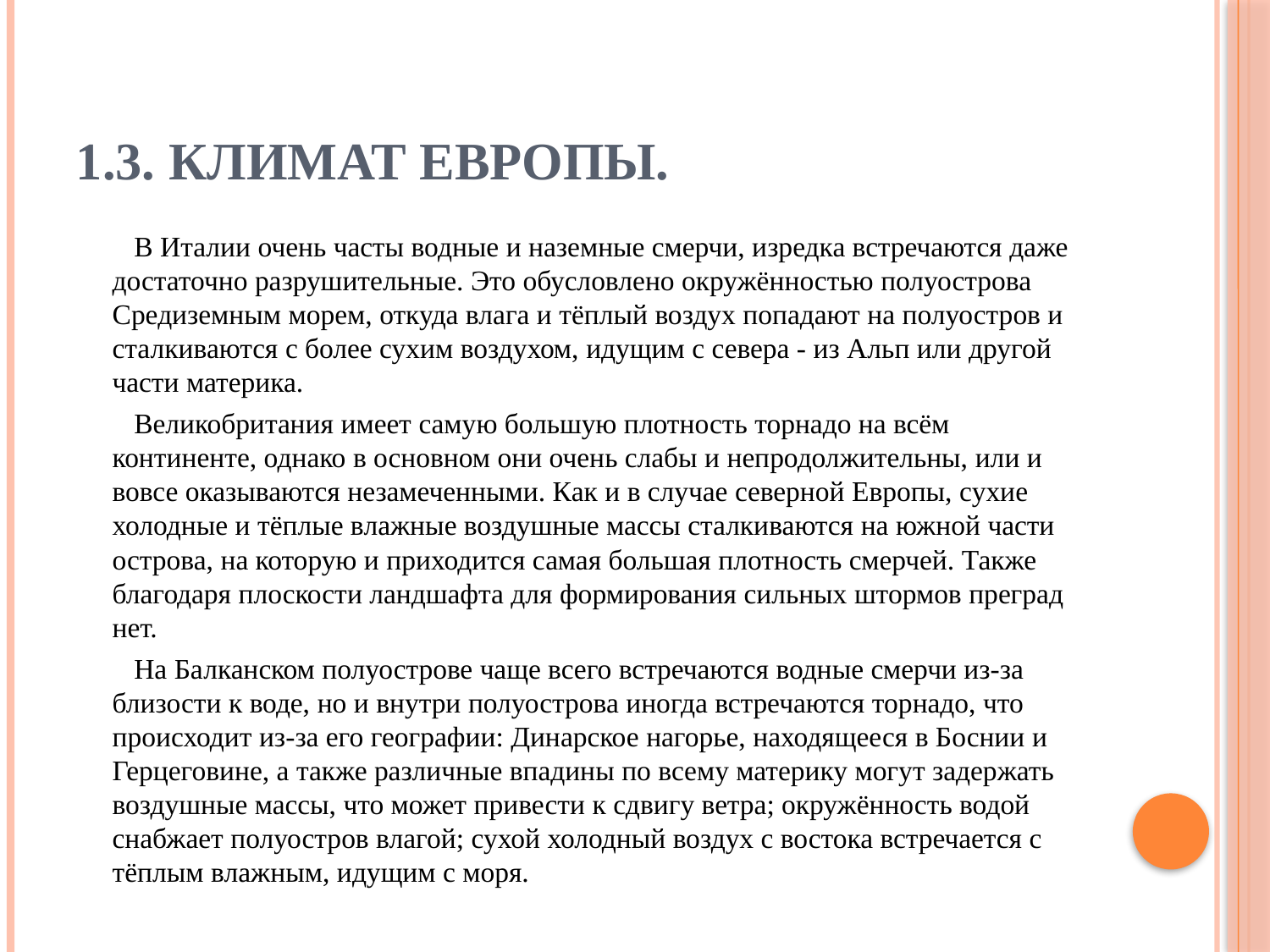

# 1.3. Климат Европы.
	   В Италии очень часты водные и наземные смерчи, изредка встречаются даже достаточно разрушительные. Это обусловлено окружённостью полуострова Средиземным морем, откуда влага и тёплый воздух попадают на полуостров и сталкиваются с более сухим воздухом, идущим с севера - из Альп или другой части материка.
	   Великобритания имеет самую большую плотность торнадо на всём континенте, однако в основном они очень слабы и непродолжительны, или и вовсе оказываются незамеченными. Как и в случае северной Европы, сухие холодные и тёплые влажные воздушные массы сталкиваются на южной части острова, на которую и приходится самая большая плотность смерчей. Также благодаря плоскости ландшафта для формирования сильных штормов преград нет.
	   На Балканском полуострове чаще всего встречаются водные смерчи из-за близости к воде, но и внутри полуострова иногда встречаются торнадо, что происходит из-за его географии: Динарское нагорье, находящееся в Боснии и Герцеговине, а также различные впадины по всему материку могут задержать воздушные массы, что может привести к сдвигу ветра; окружённость водой снабжает полуостров влагой; сухой холодный воздух с востока встречается с тёплым влажным, идущим с моря.